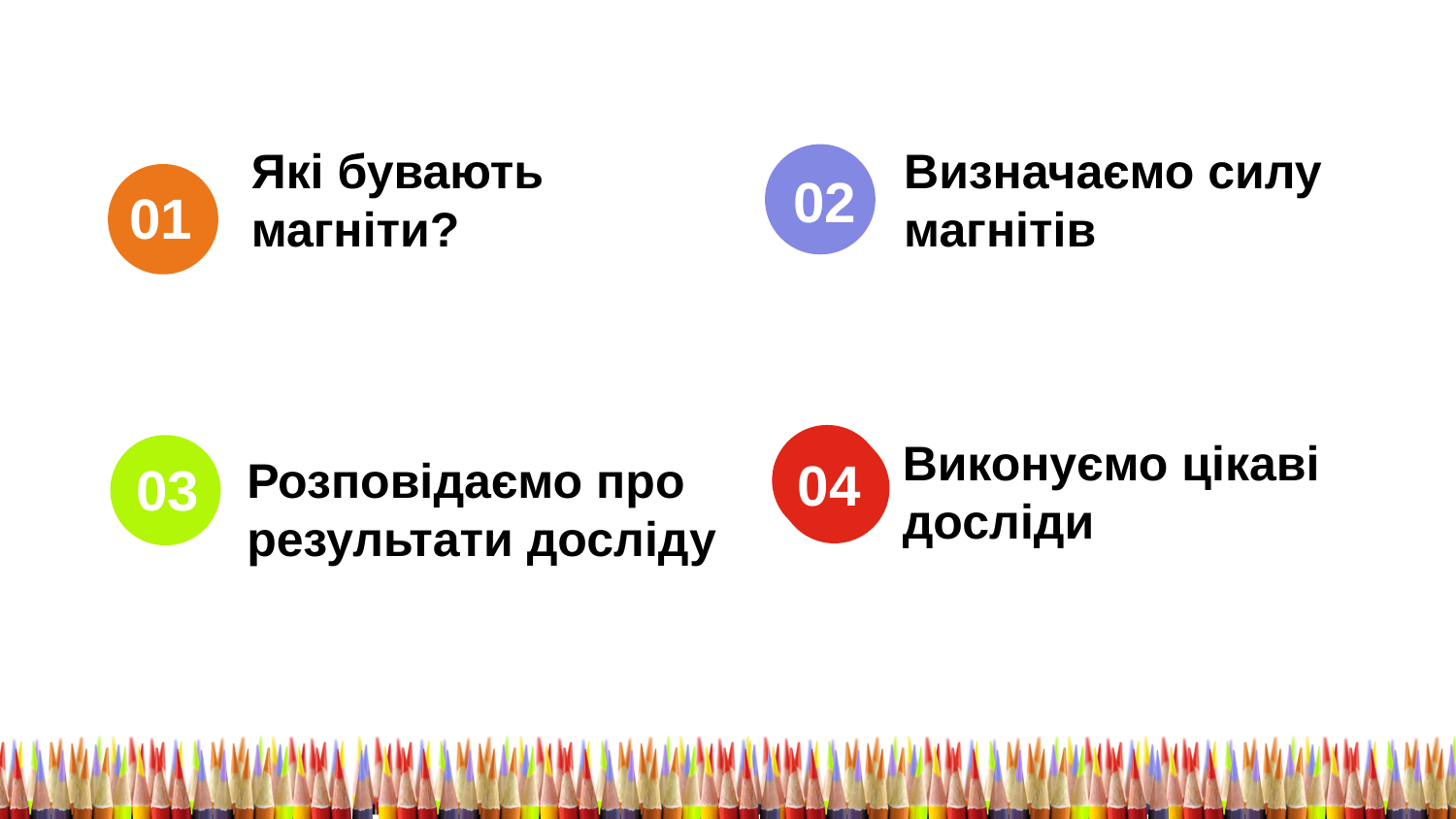

Які бувають
магніти?
Визначаємо силу
магнітів

02
01

Виконуємо цікаві
досліди

Розповідаємо про
результати досліду
04
03